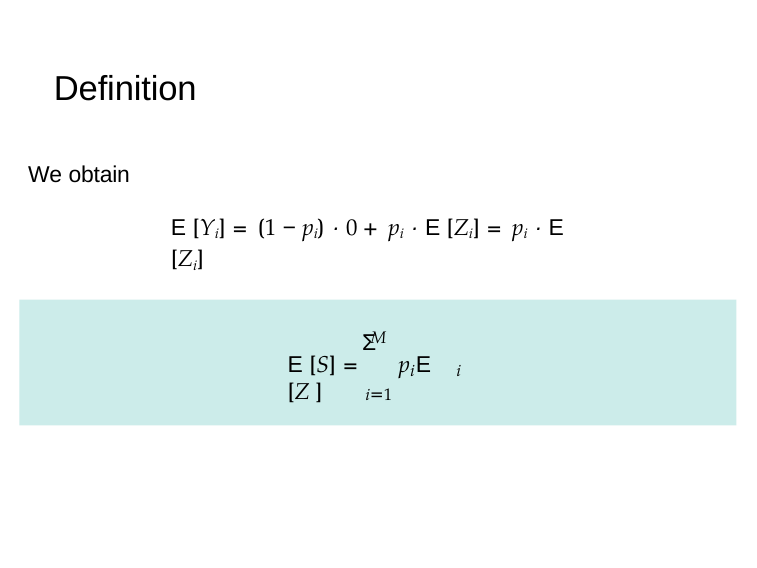

# Definition
We obtain
E [Yi] = (1 − pi) · 0 + pi · E [Zi] = pi · E [Zi]
thus

M
Σ
E [S] =	p E [Z ]
i	i
i=1